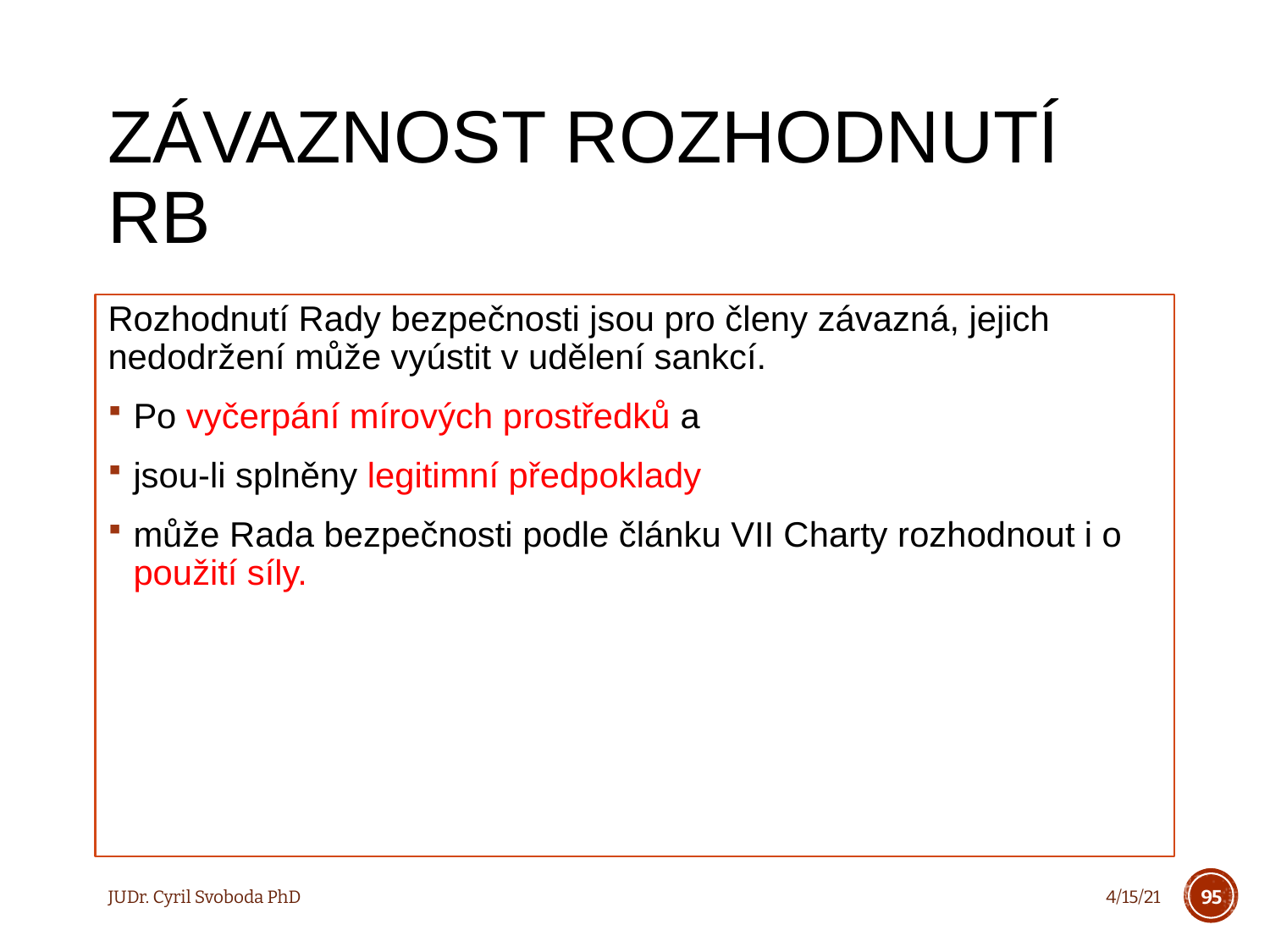

# Závaznost rozhodnutí RB
Rozhodnutí Rady bezpečnosti jsou pro členy závazná, jejich nedodržení může vyústit v udělení sankcí.
Po vyčerpání mírových prostředků a
jsou-li splněny legitimní předpoklady
může Rada bezpečnosti podle článku VII Charty rozhodnout i o použití síly.
JUDr. Cyril Svoboda PhD
4/15/21
95